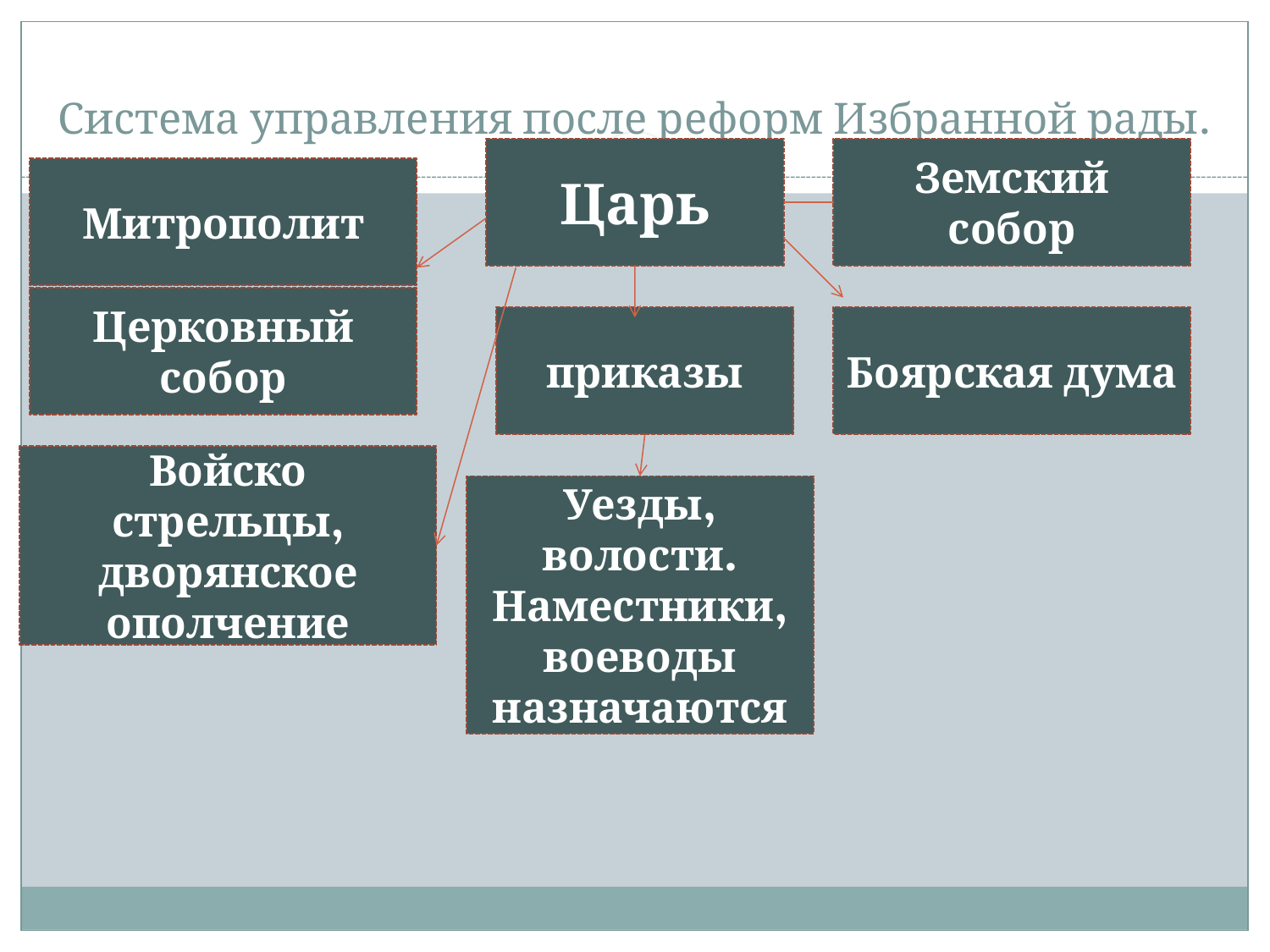

# Система управления после реформ Избранной рады.
Царь
Земский собор
Митрополит
Церковный собор
приказы
Боярская дума
Войско стрельцы, дворянское ополчение
Уезды, волости.
Наместники, воеводы назначаются